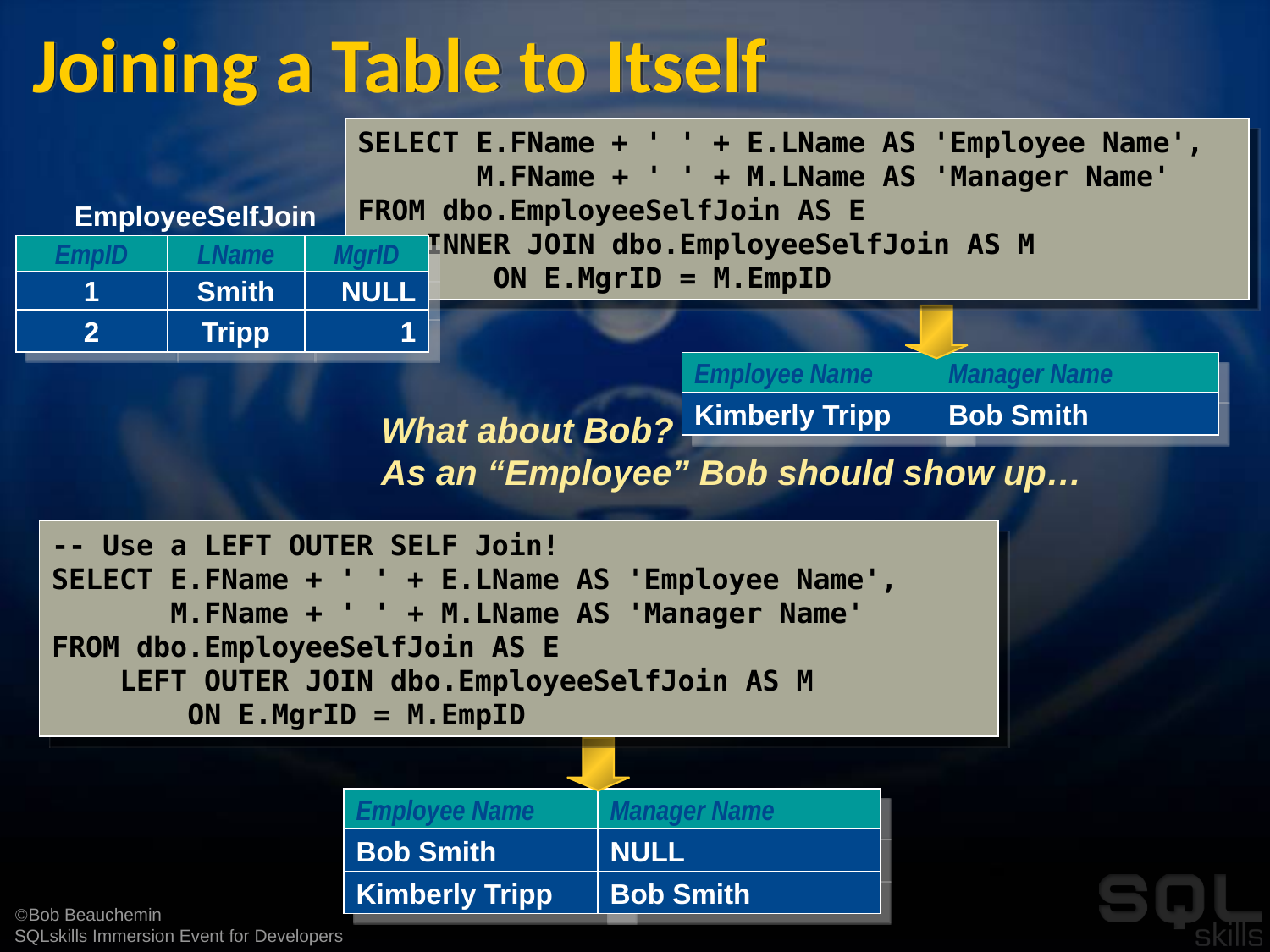

# Joining a Table to Itself
SELECT E.FName + ' ' + E.LName AS 'Employee Name',
       M.FName + ' ' + M.LName AS 'Manager Name'
FROM dbo.EmployeeSelfJoin AS E
    INNER JOIN dbo.EmployeeSelfJoin AS M
        ON E.MgrID = M.EmpID
EmployeeSelfJoin
EmpID
LName
MgrID
1
Smith
NULL
2
Tripp
1

Employee Name
Manager Name
Kimberly Tripp
Bob Smith
What about Bob?
As an “Employee” Bob should show up…
-- Use a LEFT OUTER SELF Join!
SELECT E.FName + ' ' + E.LName AS 'Employee Name',
       M.FName + ' ' + M.LName AS 'Manager Name'
FROM dbo.EmployeeSelfJoin AS E
    LEFT OUTER JOIN dbo.EmployeeSelfJoin AS M
        ON E.MgrID = M.EmpID

Employee Name
Manager Name
Bob Smith
NULL
Kimberly Tripp
Bob Smith